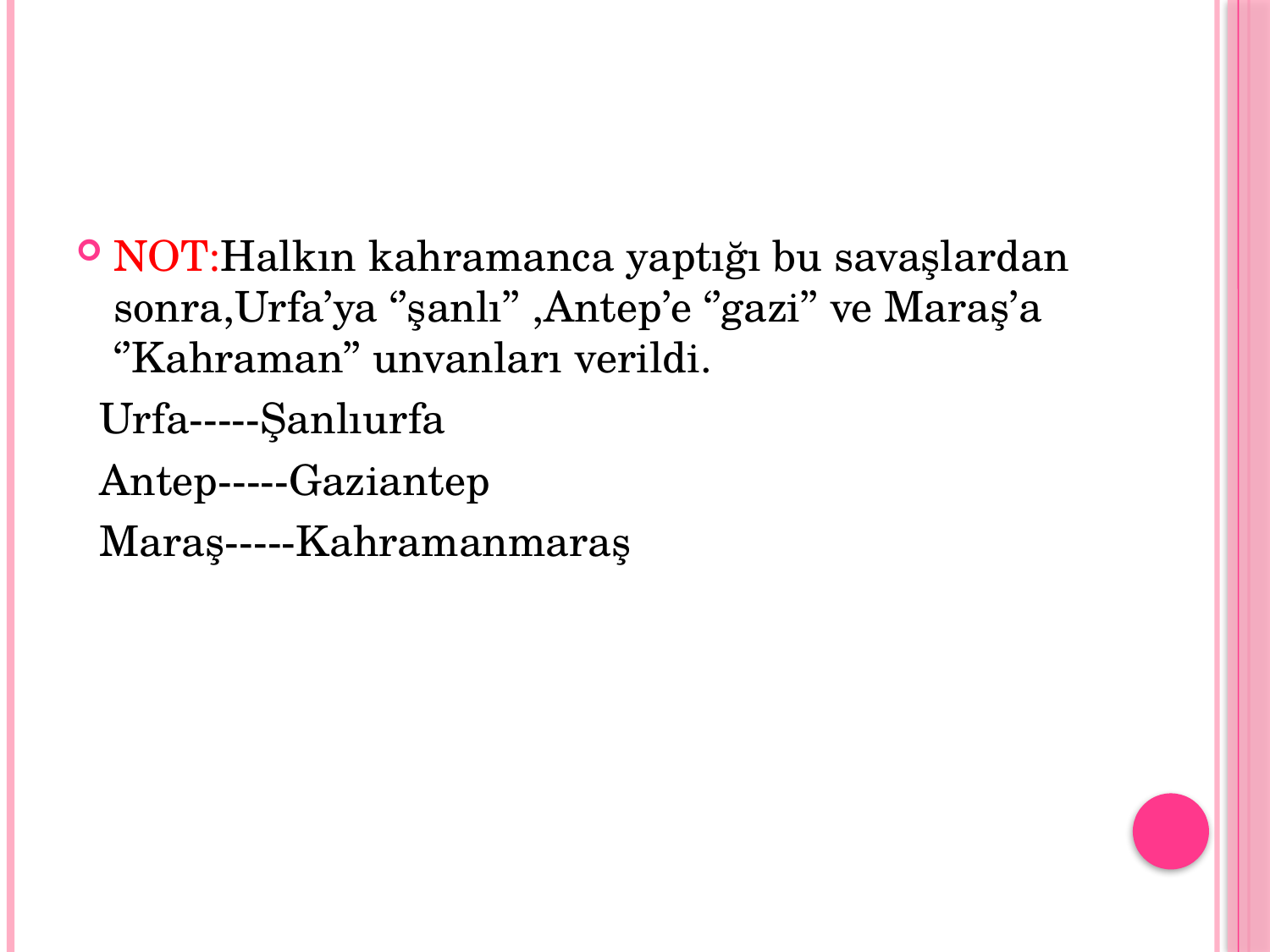

#
NOT:Halkın kahramanca yaptığı bu savaşlardan sonra,Urfa’ya ‘’şanlı’’ ,Antep’e ‘’gazi’’ ve Maraş’a ‘’Kahraman’’ unvanları verildi.
  Urfa-----Şanlıurfa
  Antep-----Gaziantep
  Maraş-----Kahramanmaraş